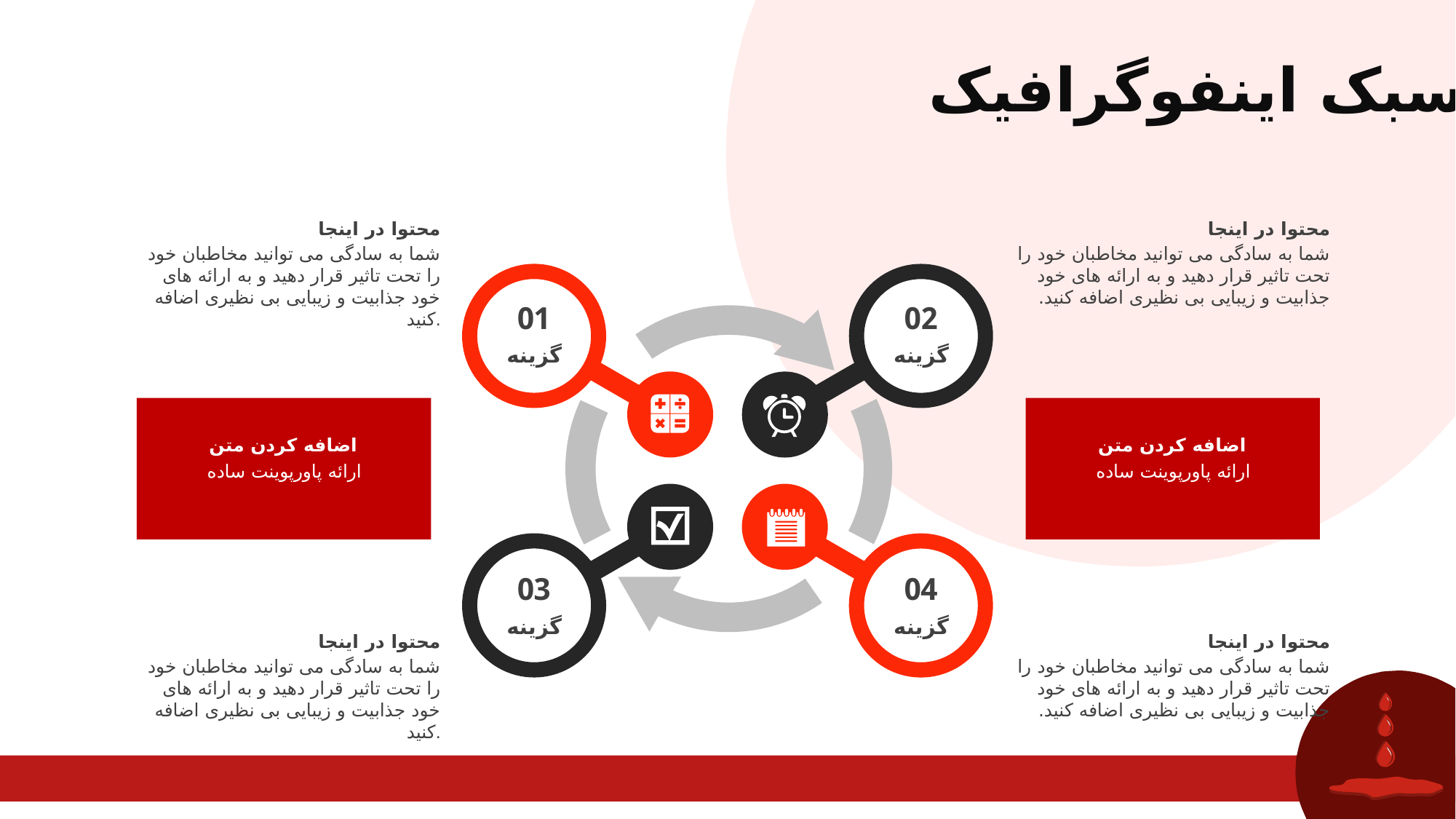

سبک اینفوگرافیک
محتوا در اینجا
شما به سادگی می توانید مخاطبان خود را تحت تاثیر قرار دهید و به ارائه های خود جذابیت و زیبایی بی نظیری اضافه کنید.
محتوا در اینجا
شما به سادگی می توانید مخاطبان خود را تحت تاثیر قرار دهید و به ارائه های خود جذابیت و زیبایی بی نظیری اضافه کنید.

01
گزینه
02
گزینه

اضافه کردن متن
ارائه پاورپوینت ساده
اضافه کردن متن
ارائه پاورپوینت ساده

03
گزینه
04
گزینه
محتوا در اینجا
شما به سادگی می توانید مخاطبان خود را تحت تاثیر قرار دهید و به ارائه های خود جذابیت و زیبایی بی نظیری اضافه کنید.
محتوا در اینجا
شما به سادگی می توانید مخاطبان خود را تحت تاثیر قرار دهید و به ارائه های خود جذابیت و زیبایی بی نظیری اضافه کنید.